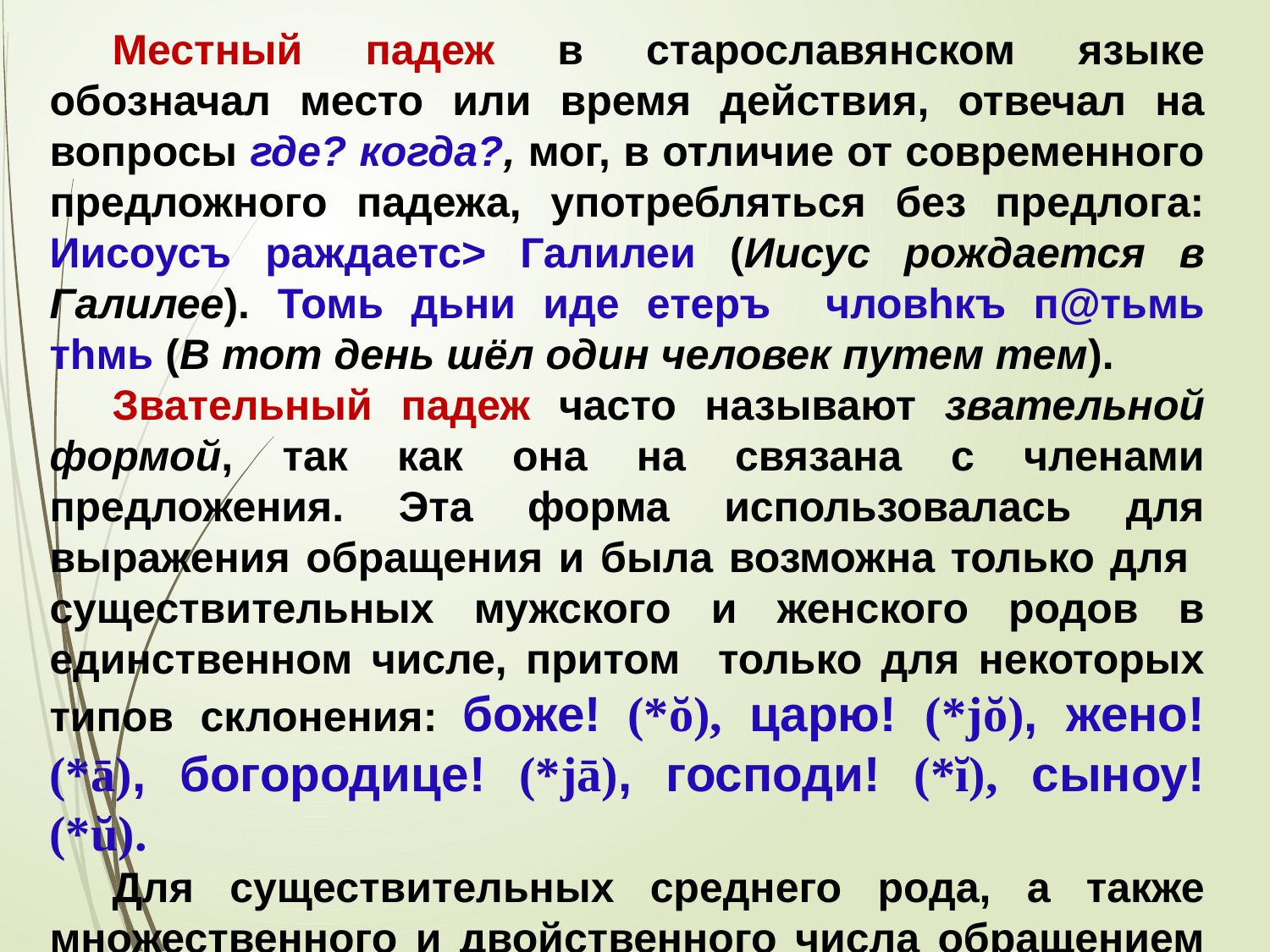

Местный падеж в старославянском языке обозначал место или время действия, отвечал на вопросы где? когда?, мог, в отличие от современного предложного падежа, употребляться без предлога: Иисоусъ раждаетс> Галилеи (Иисус рождается в Галилее). Томь дьни иде етеръ  чловhкъ п@тьмь тhмь (В тот день шёл один человек путем тем).
Звательный падеж часто называют звательной формой, так как она на связана с членами предложения. Эта форма использовалась для выражения обращения и была возможна только для  существительных мужского и женского родов в единственном числе, притом  только для некоторых типов склонения: боже! (*ŏ), царю! (*jŏ), жено! (*ā), богородице! (*jā), господи! (*ĭ), сыноу! (*ŭ).
Для существительных среднего рода, а также множественного и двойственного числа обращением служила форма именительного падежа.